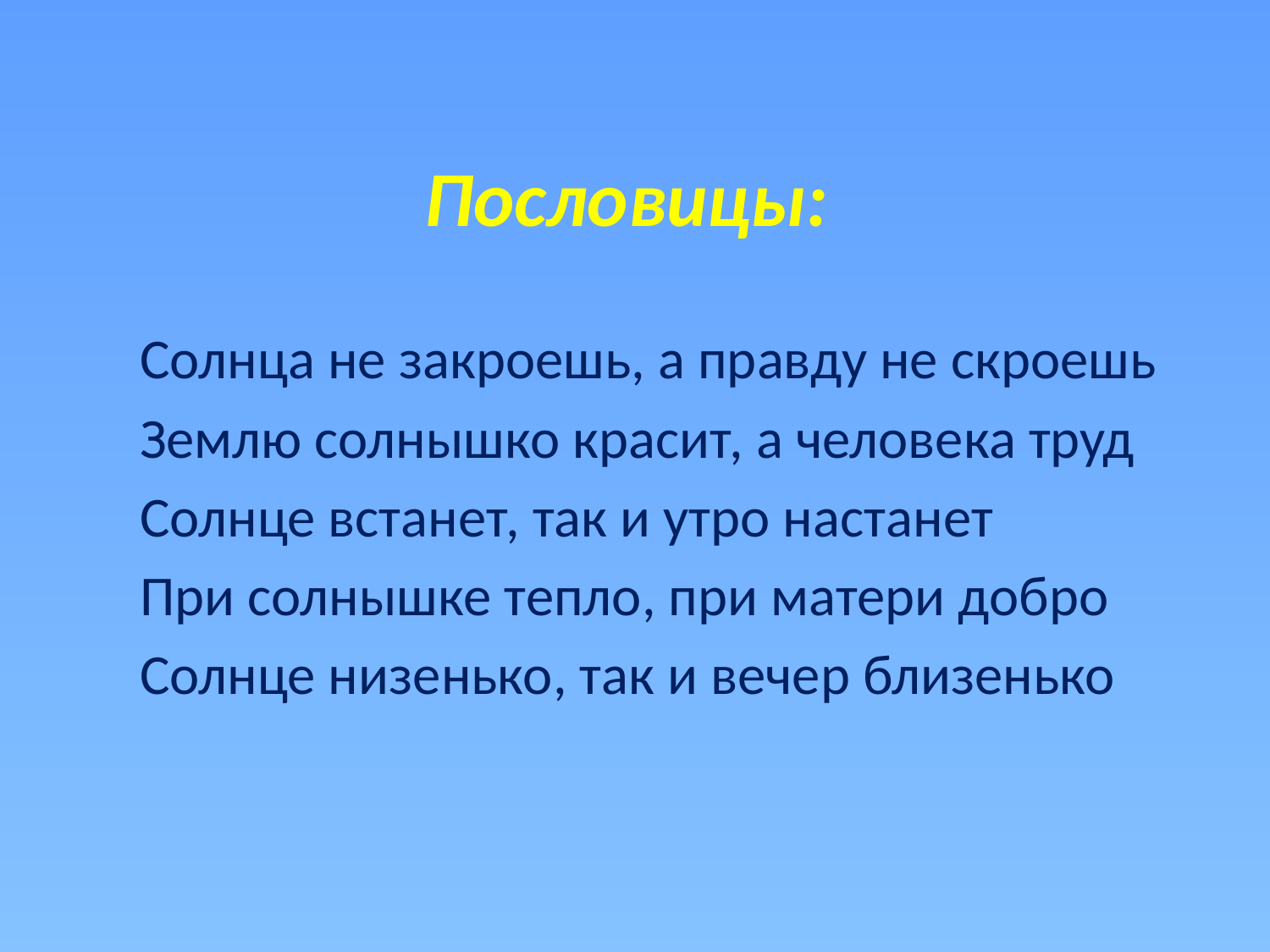

# Пословицы:
Солнца не закроешь, а правду не скроешь
Землю солнышко красит, а человека труд
Солнце встанет, так и утро настанет
При солнышке тепло, при матери добро
Солнце низенько, так и вечер близенько